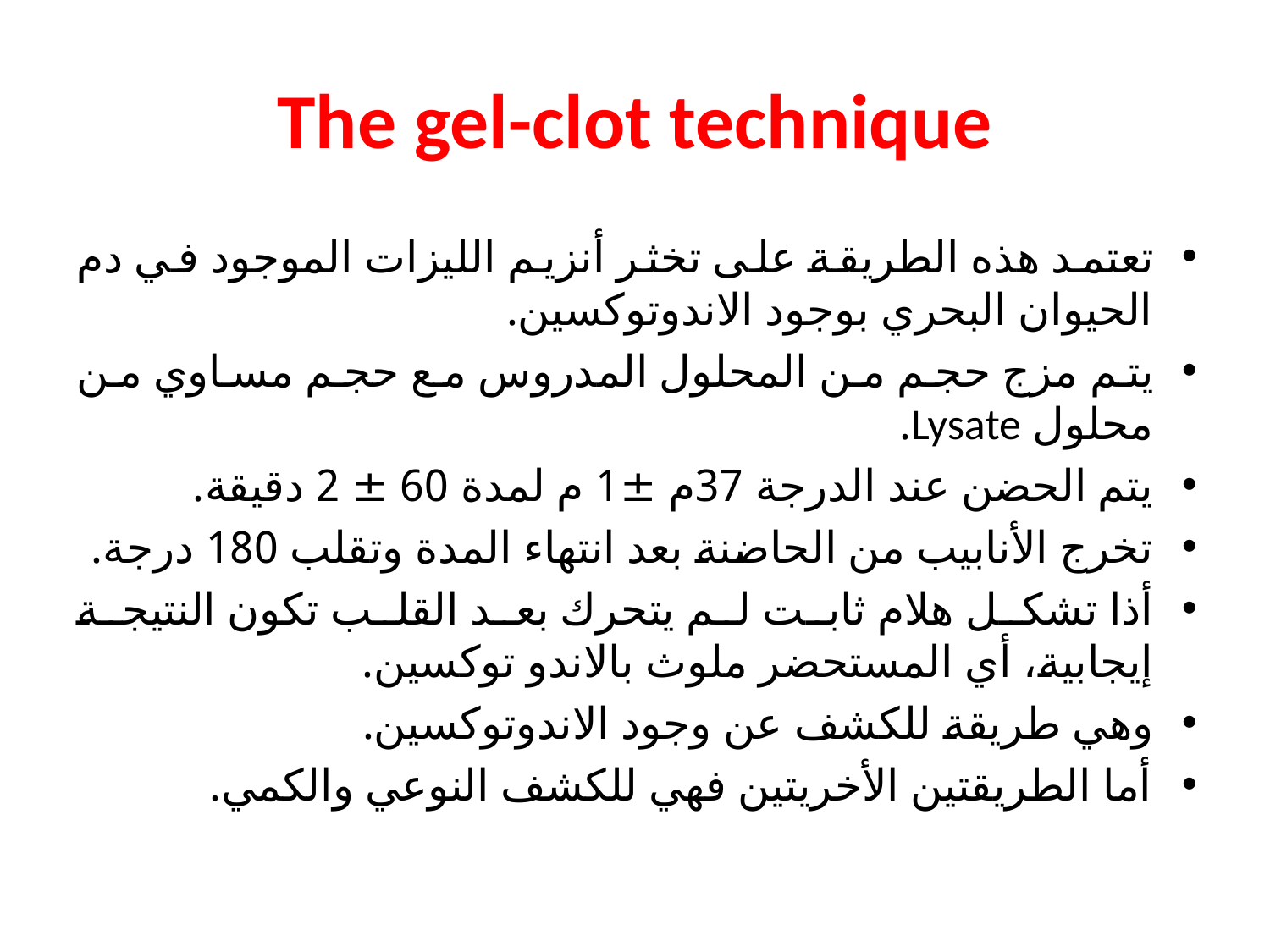

# The gel-clot technique
تعتمد هذه الطريقة على تخثر أنزيم الليزات الموجود في دم الحيوان البحري بوجود الاندوتوكسين.
يتم مزج حجم من المحلول المدروس مع حجم مساوي من محلول Lysate.
يتم الحضن عند الدرجة 37م ±1 م لمدة 60 ± 2 دقيقة.
تخرج الأنابيب من الحاضنة بعد انتهاء المدة وتقلب 180 درجة.
أذا تشكل هلام ثابت لم يتحرك بعد القلب تكون النتيجة إيجابية، أي المستحضر ملوث بالاندو توكسين.
وهي طريقة للكشف عن وجود الاندوتوكسين.
أما الطريقتين الأخريتين فهي للكشف النوعي والكمي.